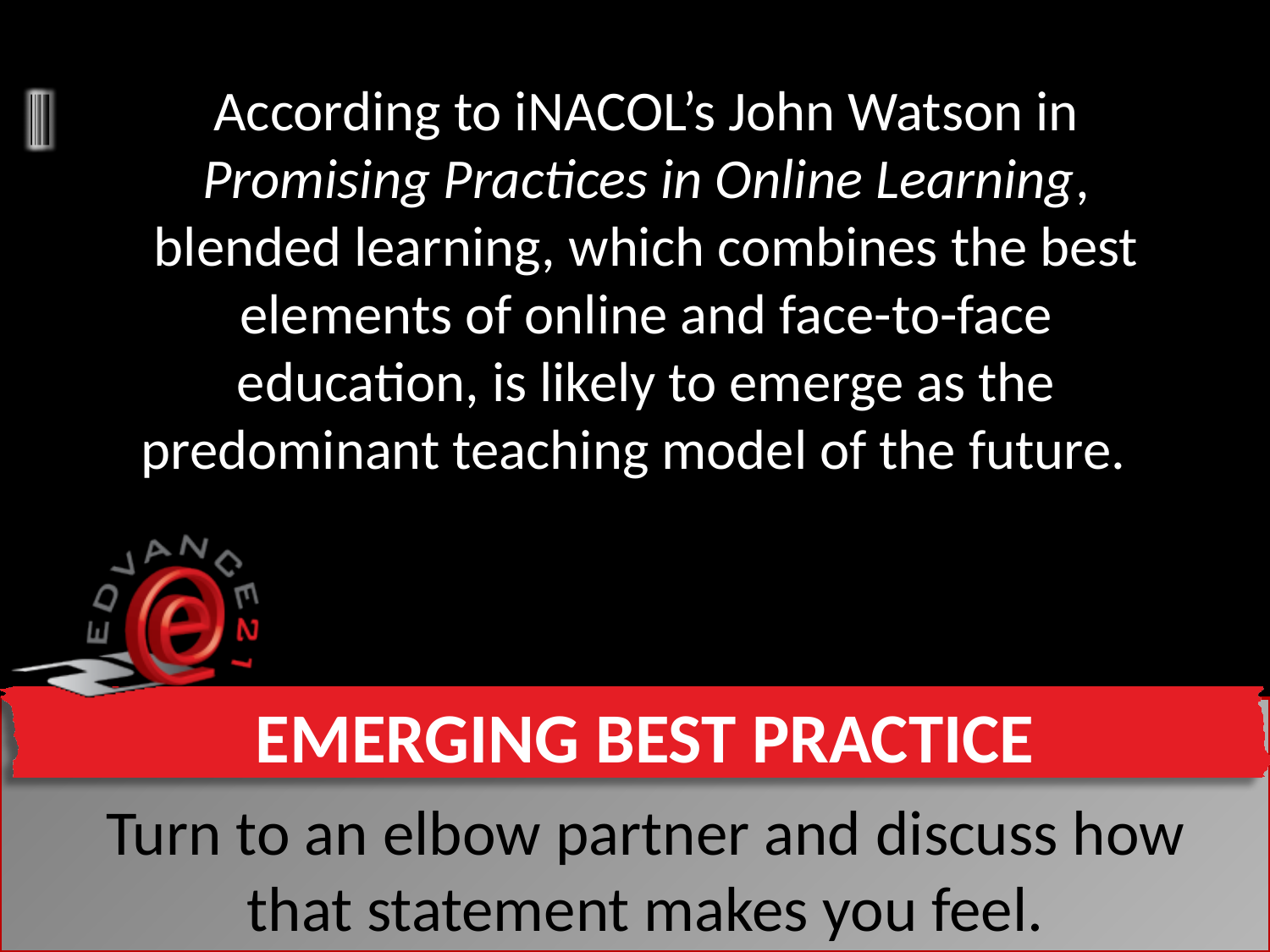

According to iNACOL’s John Watson in Promising Practices in Online Learning, blended learning, which combines the best elements of online and face-to-face education, is likely to emerge as the predominant teaching model of the future.
# Emerging Best Practice
Turn to an elbow partner and discuss how that statement makes you feel.